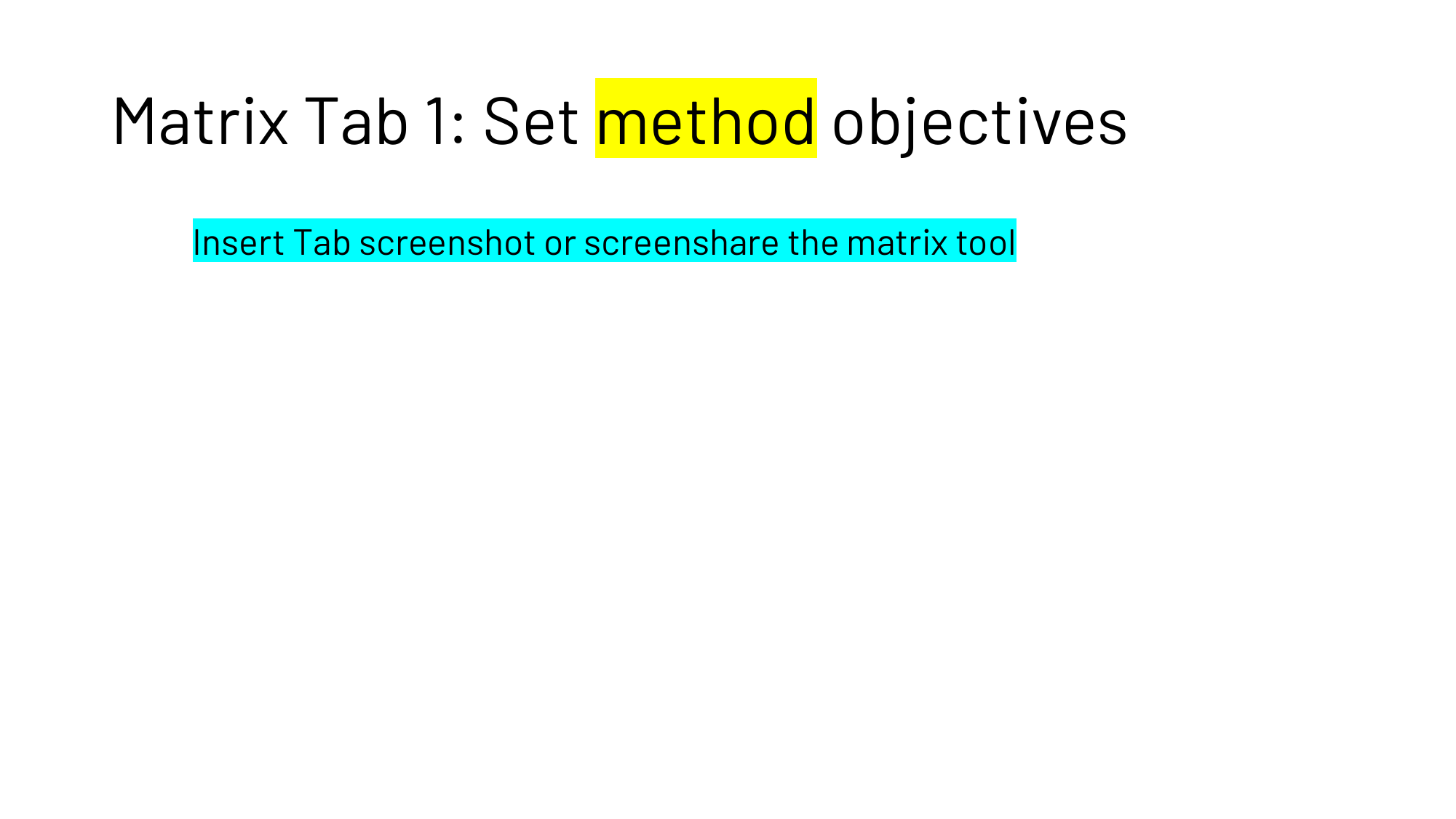

# Matrix Tab 1: Set method objectives
Insert Tab screenshot or screenshare the matrix tool